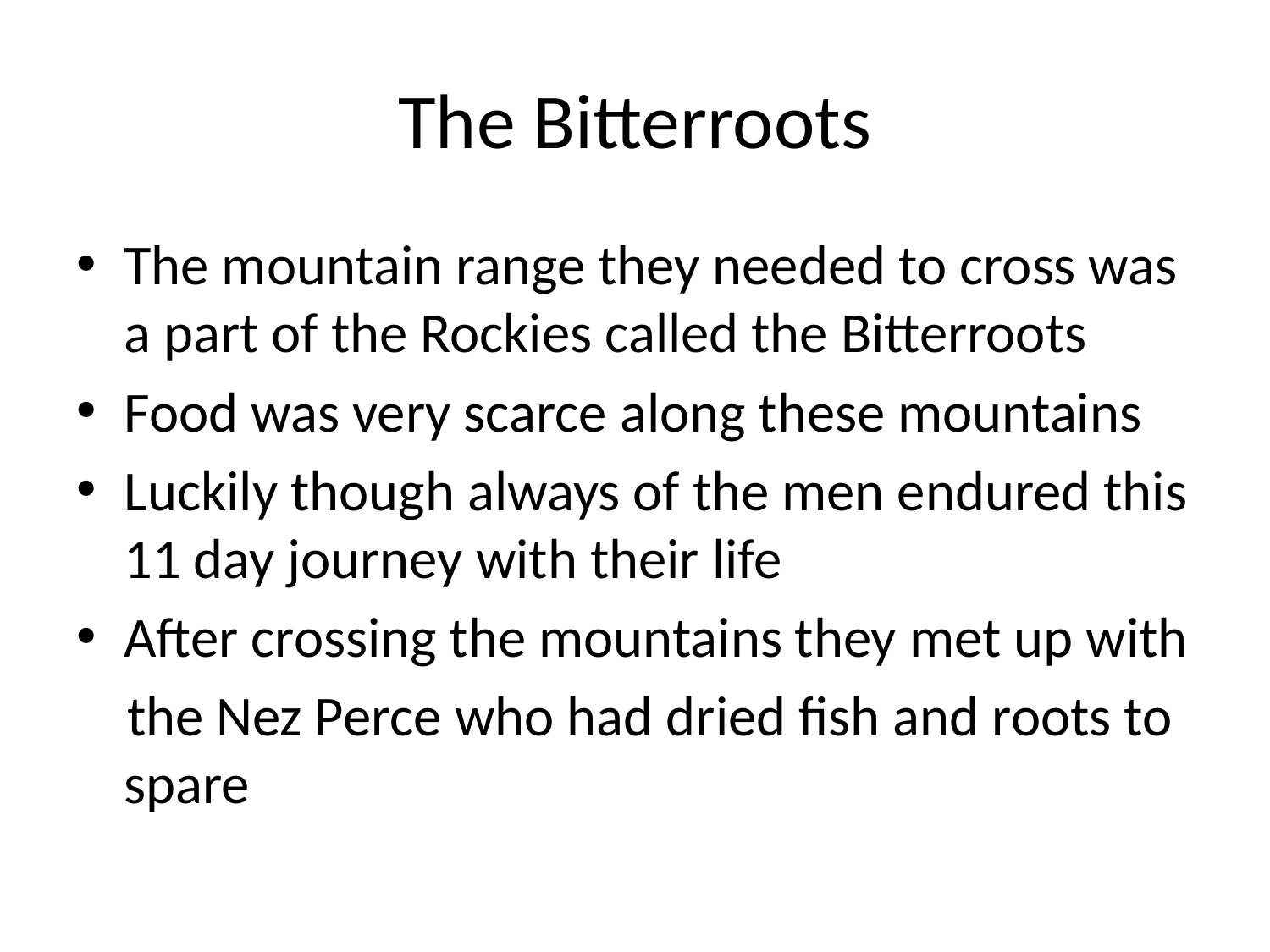

# The Bitterroots
The mountain range they needed to cross was a part of the Rockies called the Bitterroots
Food was very scarce along these mountains
Luckily though always of the men endured this 11 day journey with their life
After crossing the mountains they met up with
    the Nez Perce who had dried fish and roots to spare